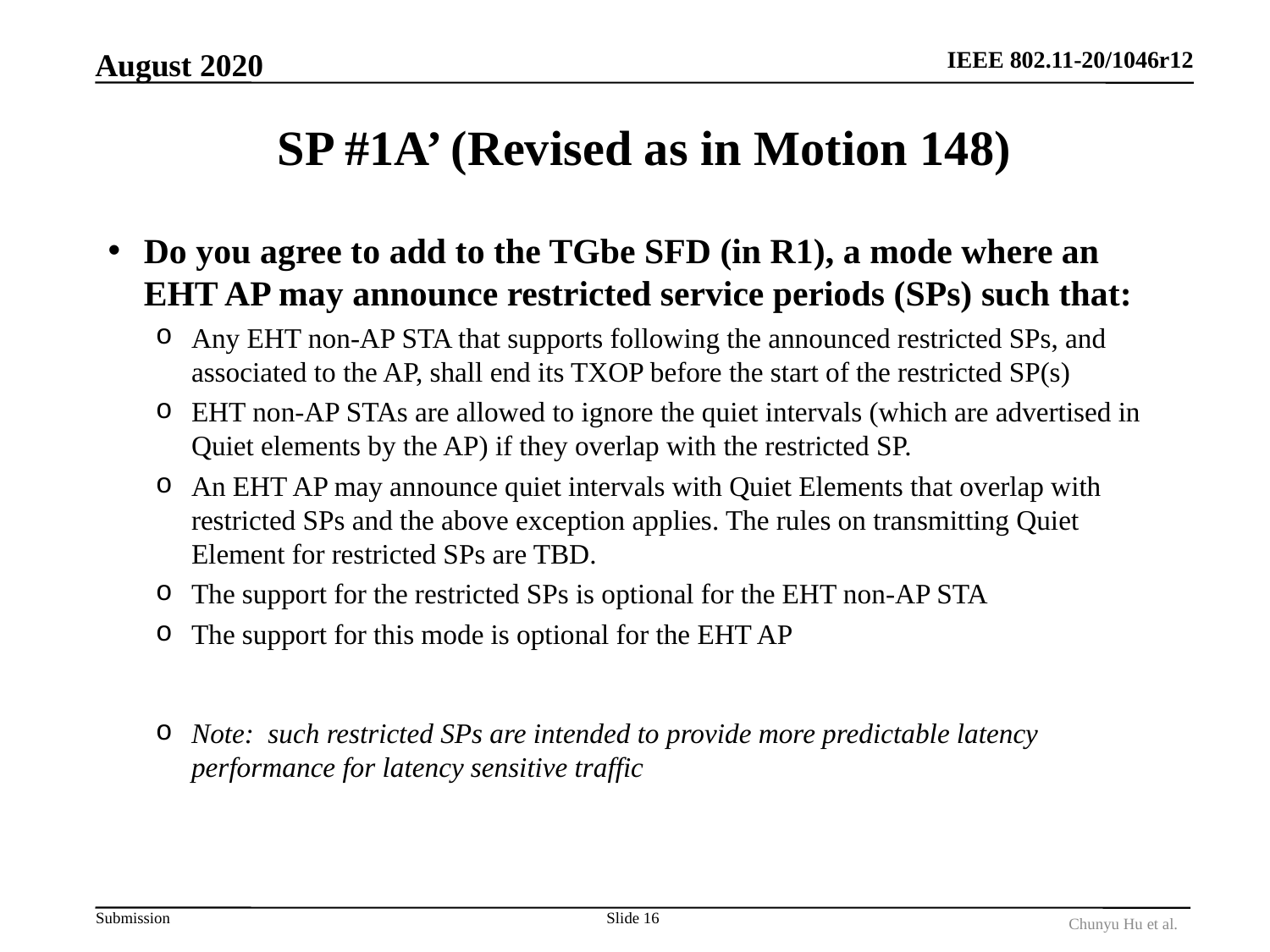

August 2020
# SP #1A’ (Revised as in Motion 148)
Do you agree to add to the TGbe SFD (in R1), a mode where an EHT AP may announce restricted service periods (SPs) such that:
Any EHT non-AP STA that supports following the announced restricted SPs, and associated to the AP, shall end its TXOP before the start of the restricted SP(s)
EHT non-AP STAs are allowed to ignore the quiet intervals (which are advertised in Quiet elements by the AP) if they overlap with the restricted SP.
An EHT AP may announce quiet intervals with Quiet Elements that overlap with restricted SPs and the above exception applies. The rules on transmitting Quiet Element for restricted SPs are TBD.
The support for the restricted SPs is optional for the EHT non-AP STA
The support for this mode is optional for the EHT AP

Note:  such restricted SPs are intended to provide more predictable latency performance for latency sensitive traffic

Slide 16
Chunyu Hu et al.